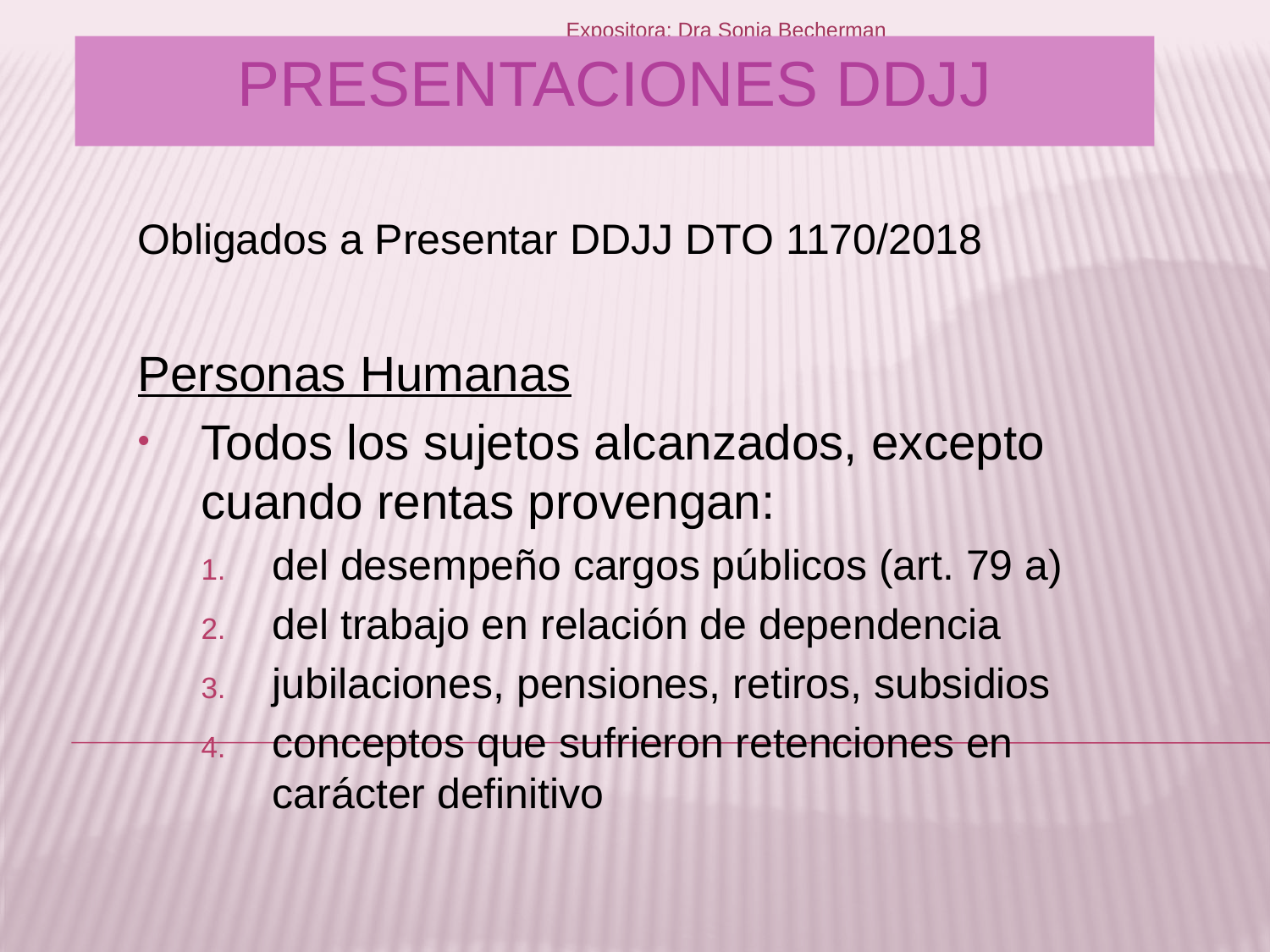

Expositora: Dra Sonia Becherman
# PRESENTACIONES DDJJ
Obligados a Presentar DDJJ DTO 1170/2018

Personas Humanas
Todos los sujetos alcanzados, excepto cuando rentas provengan:
del desempeño cargos públicos (art. 79 a)
del trabajo en relación de dependencia
jubilaciones, pensiones, retiros, subsidios
conceptos que sufrieron retenciones en carácter definitivo